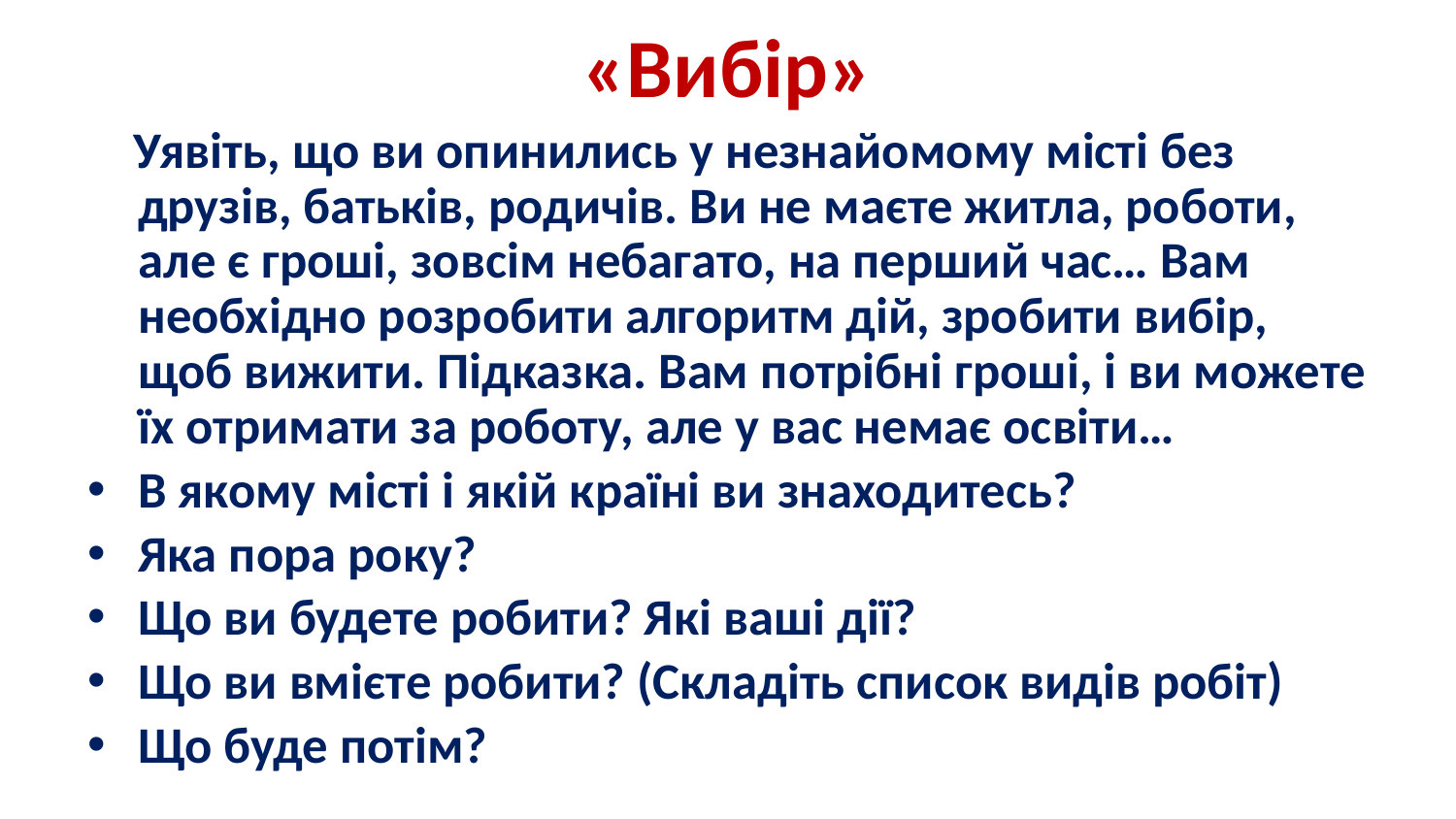

«Вибір»
    Уявіть, що ви опинились у незнайомому місті без друзів, батьків, родичів. Ви не маєте житла, роботи, але є гроші, зовсім небагато, на перший час… Вам необхідно розробити алгоритм дій, зробити вибір, щоб вижити. Підказка. Вам потрібні гроші, і ви можете їх отримати за роботу, але у вас немає освіти…
В якому місті і якій країні ви знаходитесь?
Яка пора року?
Що ви будете робити? Які ваші дії?
Що ви вмієте робити? (Складіть список видів робіт)
Що буде потім?